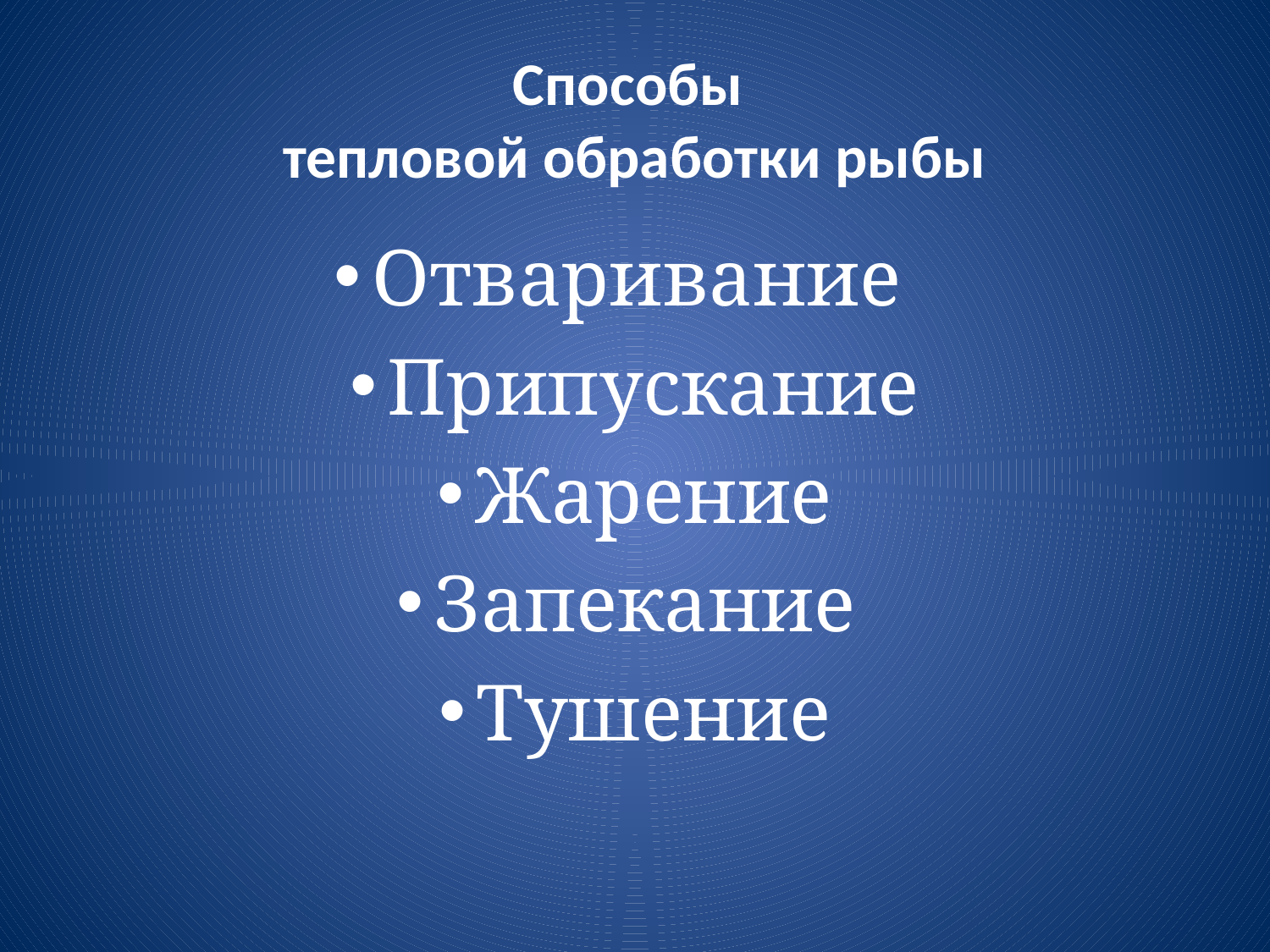

# Способы тепловой обработки рыбы
Отваривание
Припускание
Жарение
Запекание
Тушение